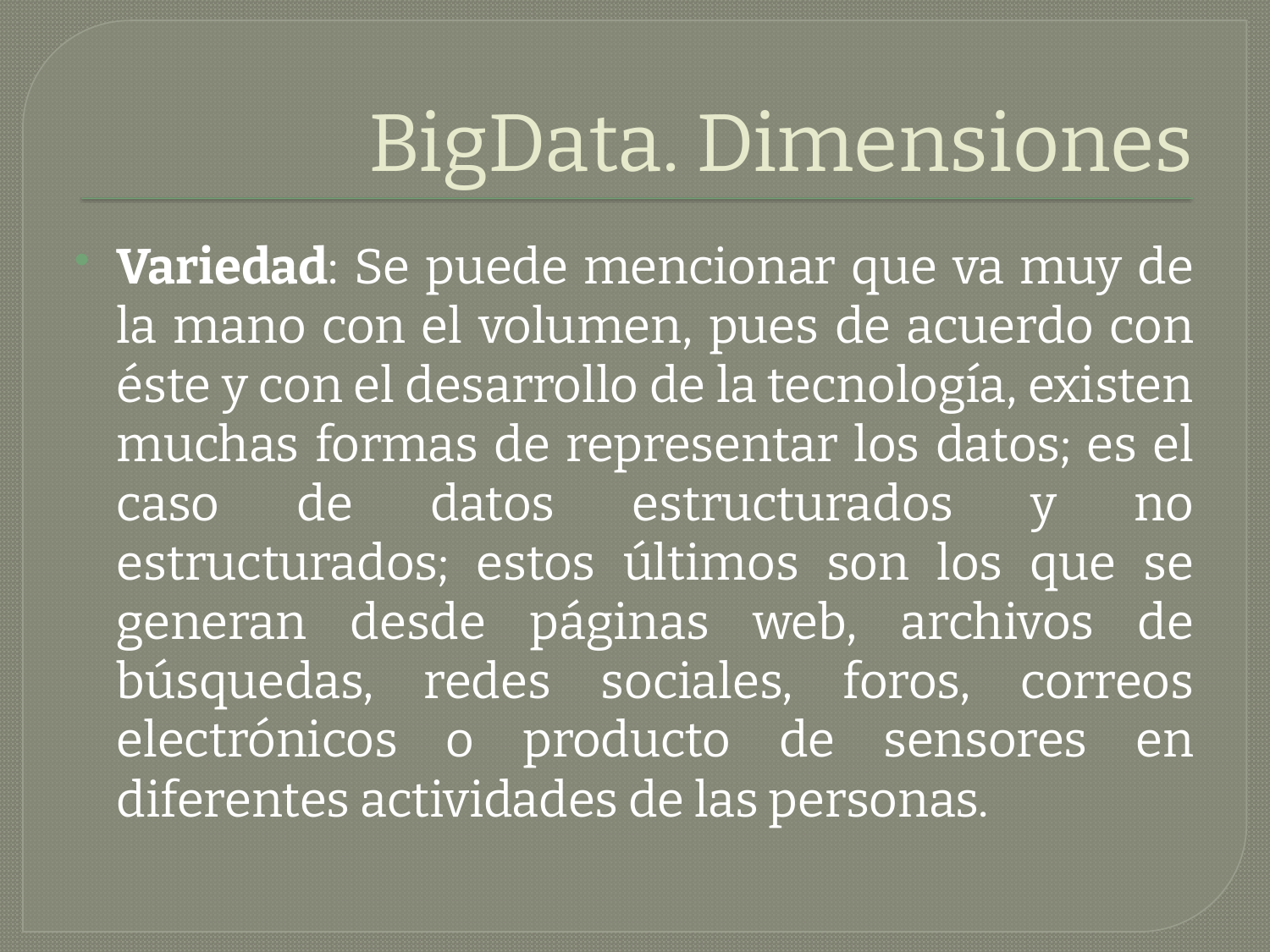

# BigData. Dimensiones
Variedad: Se puede mencionar que va muy de la mano con el volumen, pues de acuerdo con éste y con el desarrollo de la tecnología, existen muchas formas de representar los datos; es el caso de datos estructurados y no estructurados; estos últimos son los que se generan desde páginas web, archivos de búsquedas, redes sociales, foros, correos electrónicos o producto de sensores en diferentes actividades de las personas.